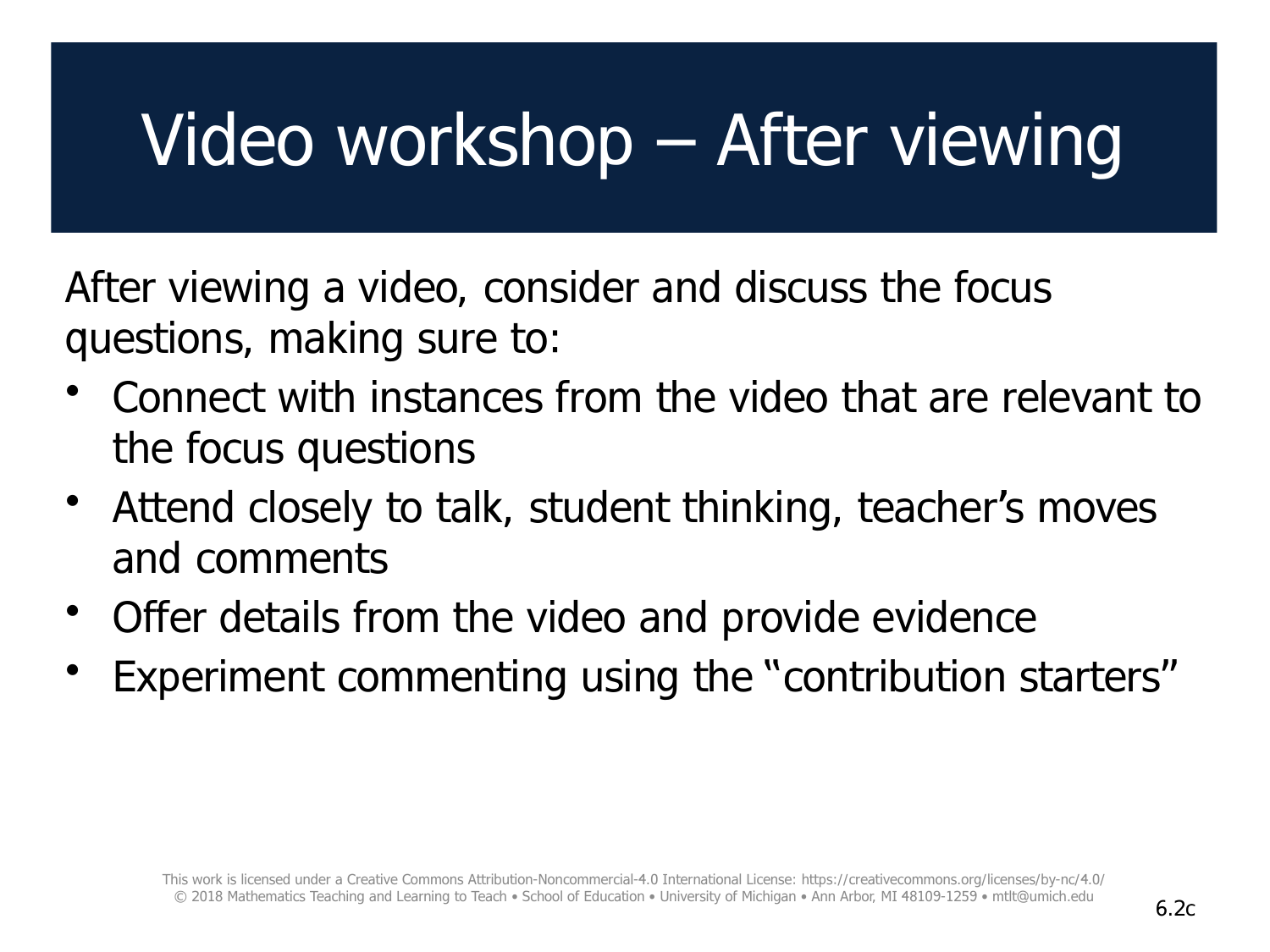

# Video workshop – After viewing
After viewing a video, consider and discuss the focus questions, making sure to:
Connect with instances from the video that are relevant to the focus questions
Attend closely to talk, student thinking, teacher’s moves and comments
Offer details from the video and provide evidence
Experiment commenting using the “contribution starters”

This work is licensed under a Creative Commons Attribution-Noncommercial-4.0 International License: https://creativecommons.org/licenses/by-nc/4.0/
© 2018 Mathematics Teaching and Learning to Teach • School of Education • University of Michigan • Ann Arbor, MI 48109-1259 • mtlt@umich.edu
6.2c